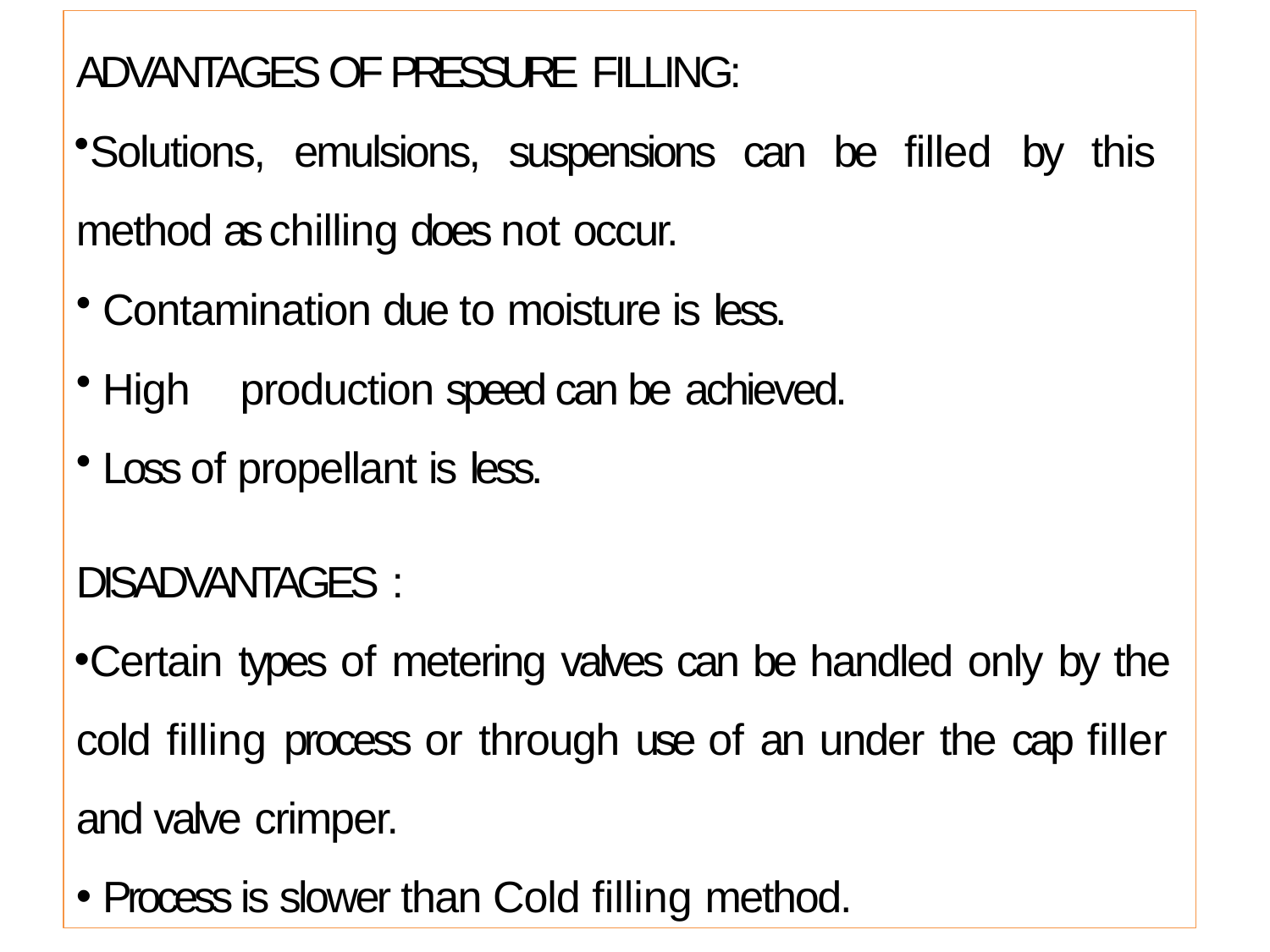

ADVANTAGES OF PRESSURE FILLING:
Solutions, emulsions, suspensions can be filled by this  method as chilling does not occur.
Contamination due to moisture is less.
High	production speed can be achieved.
Loss of propellant is less.

DISADVANTAGES :
Certain types of metering valves can be handled only by the  cold filling process or through use of an under the cap filler  and valve crimper.
Process is slower than Cold filling method.